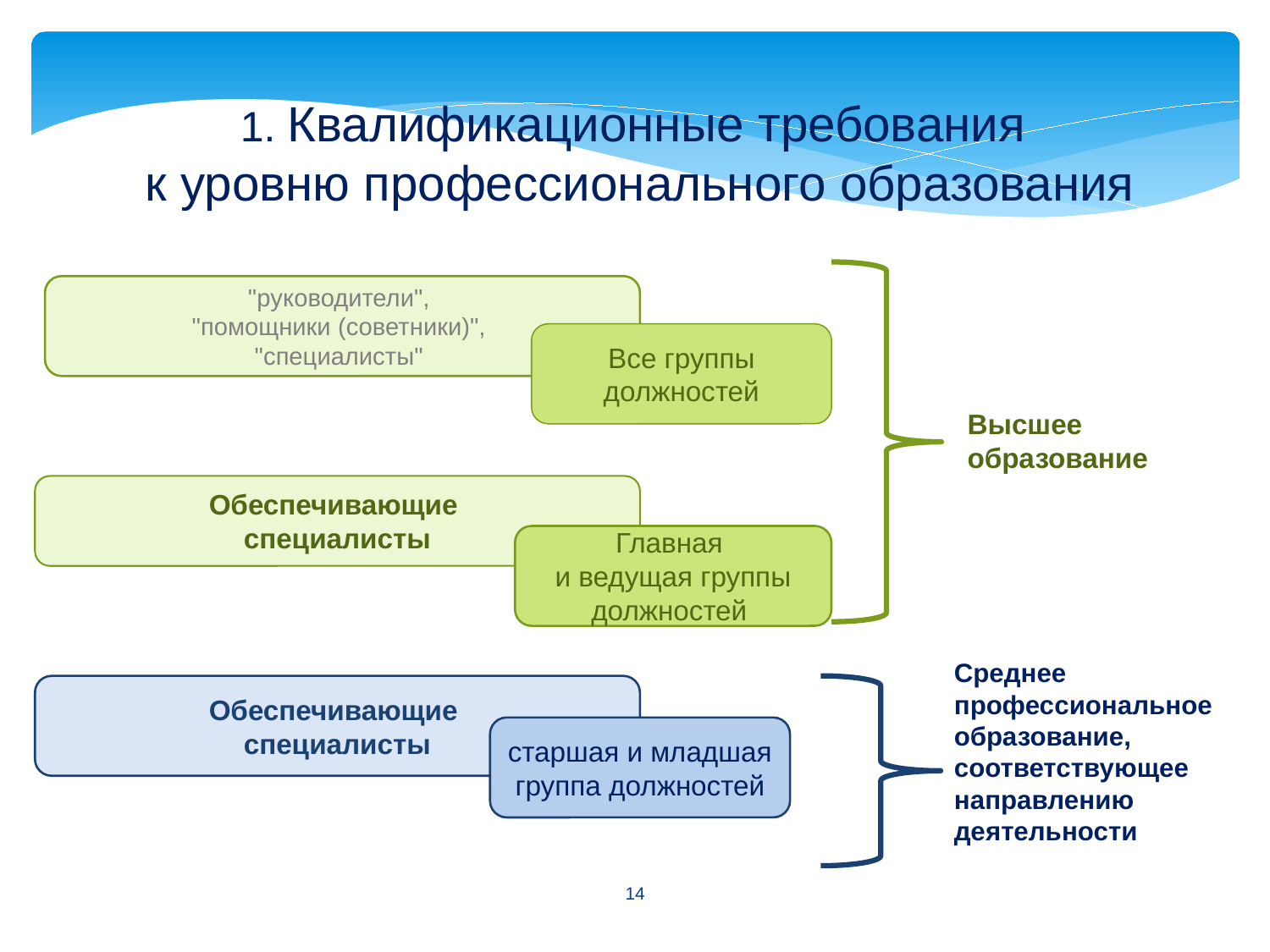

1. Квалификационные требования
к уровню профессионального образования

"руководители",
"помощники (советники)",
"специалисты"
Все группы должностей
Высшее образование
Обеспечивающие
специалисты
Главная
и ведущая группы должностей
Среднее  профессиональное образование, соответствующее направлению деятельности

Обеспечивающие
специалисты

старшая и младшая группа должностей
14